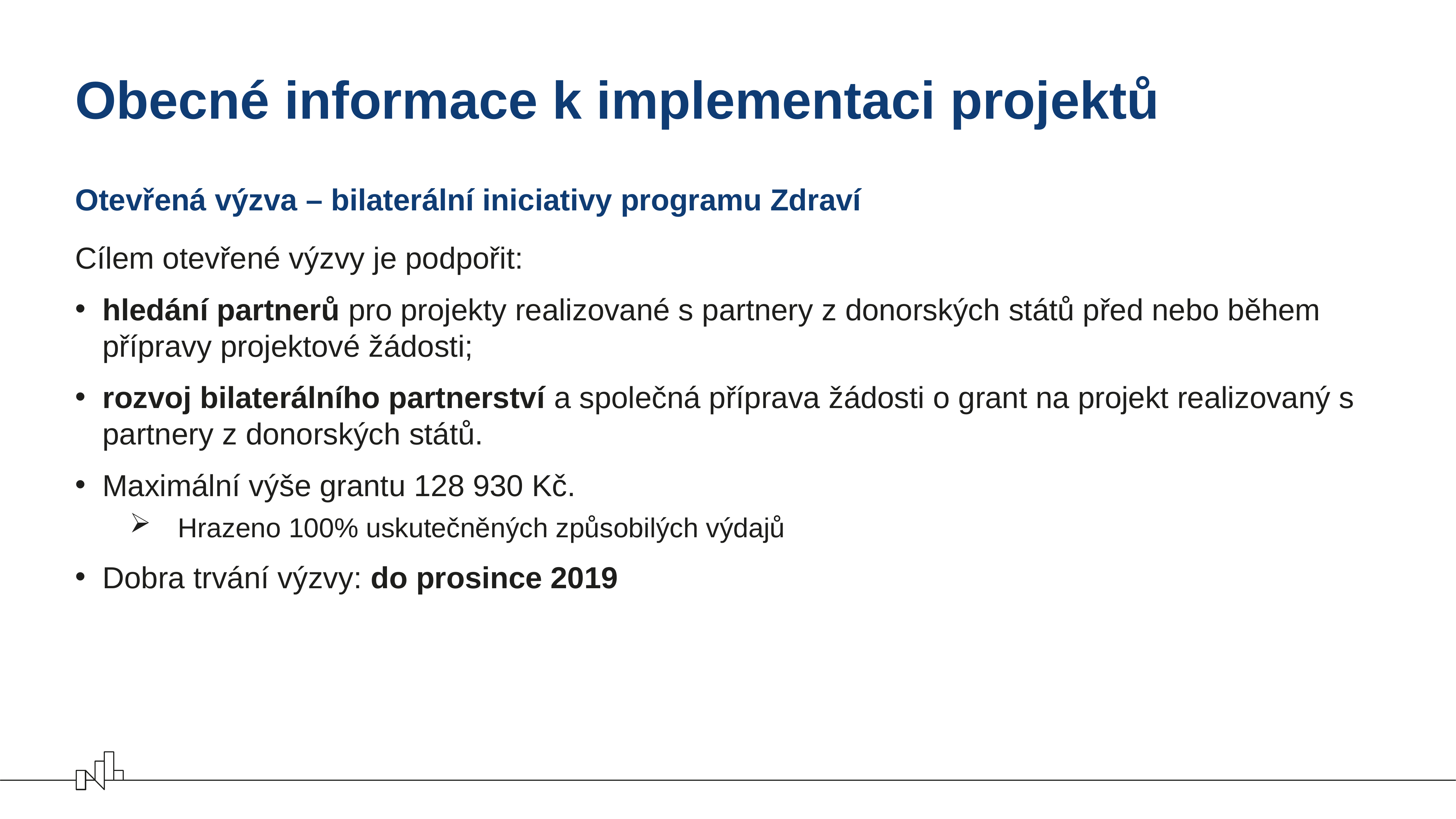

# Obecné informace k implementaci projektů
Otevřená výzva – bilaterální iniciativy programu Zdraví
Cílem otevřené výzvy je podpořit:
hledání partnerů pro projekty realizované s partnery z donorských států před nebo během přípravy projektové žádosti;
rozvoj bilaterálního partnerství a společná příprava žádosti o grant na projekt realizovaný s partnery z donorských států.
Maximální výše grantu 128 930 Kč.
Hrazeno 100% uskutečněných způsobilých výdajů
Dobra trvání výzvy: do prosince 2019